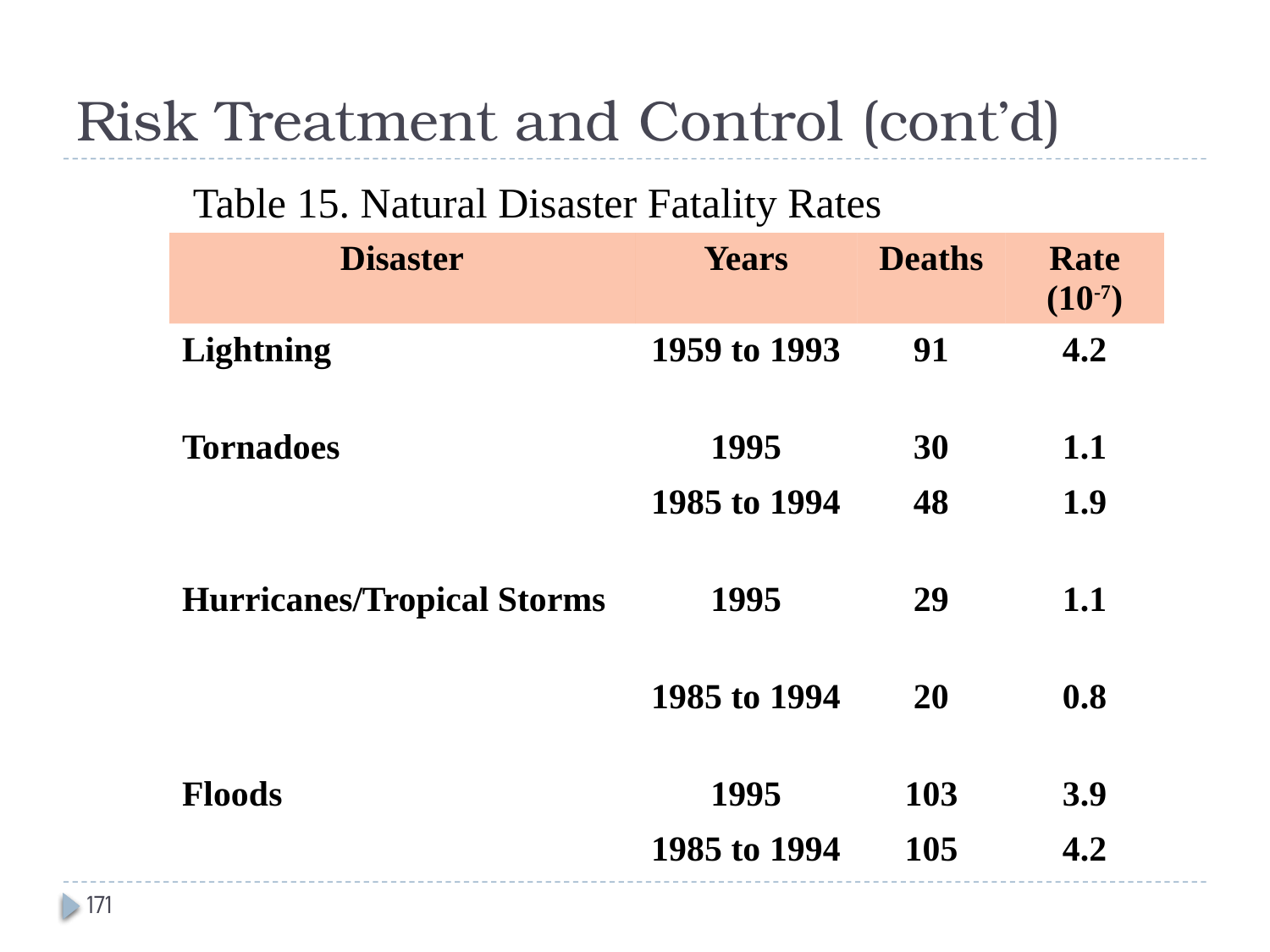

# Risk Treatment and Control (cont’d)
Table 15. Natural Disaster Fatality Rates
| Disaster | Years | Deaths | Rate (10-7) |
| --- | --- | --- | --- |
| Lightning | 1959 to 1993 | 91 | 4.2 |
| Tornadoes | 1995 | 30 | 1.1 |
|  | 1985 to 1994 | 48 | 1.9 |
| Hurricanes/Tropical Storms | 1995 | 29 | 1.1 |
|  | 1985 to 1994 | 20 | 0.8 |
| Floods | 1995 | 103 | 3.9 |
|  | 1985 to 1994 | 105 | 4.2 |
171